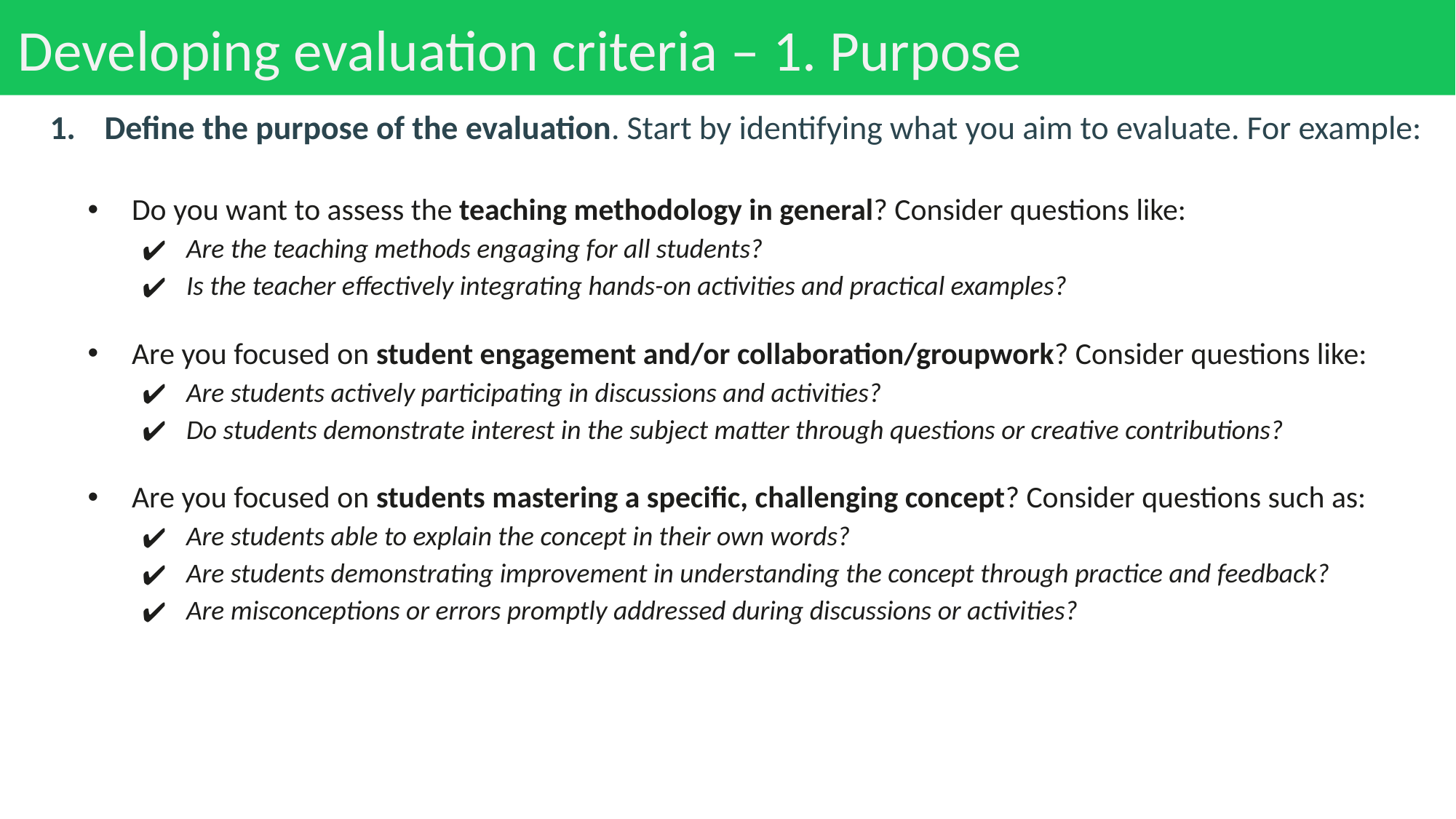

# Developing evaluation criteria – 1. Purpose
Define the purpose of the evaluation. Start by identifying what you aim to evaluate. For example:
Do you want to assess the teaching methodology in general? Consider questions like:
Are the teaching methods engaging for all students?
Is the teacher effectively integrating hands-on activities and practical examples?
Are you focused on student engagement and/or collaboration/groupwork? Consider questions like:
Are students actively participating in discussions and activities?
Do students demonstrate interest in the subject matter through questions or creative contributions?
Are you focused on students mastering a specific, challenging concept? Consider questions such as:
Are students able to explain the concept in their own words?
Are students demonstrating improvement in understanding the concept through practice and feedback?
Are misconceptions or errors promptly addressed during discussions or activities?